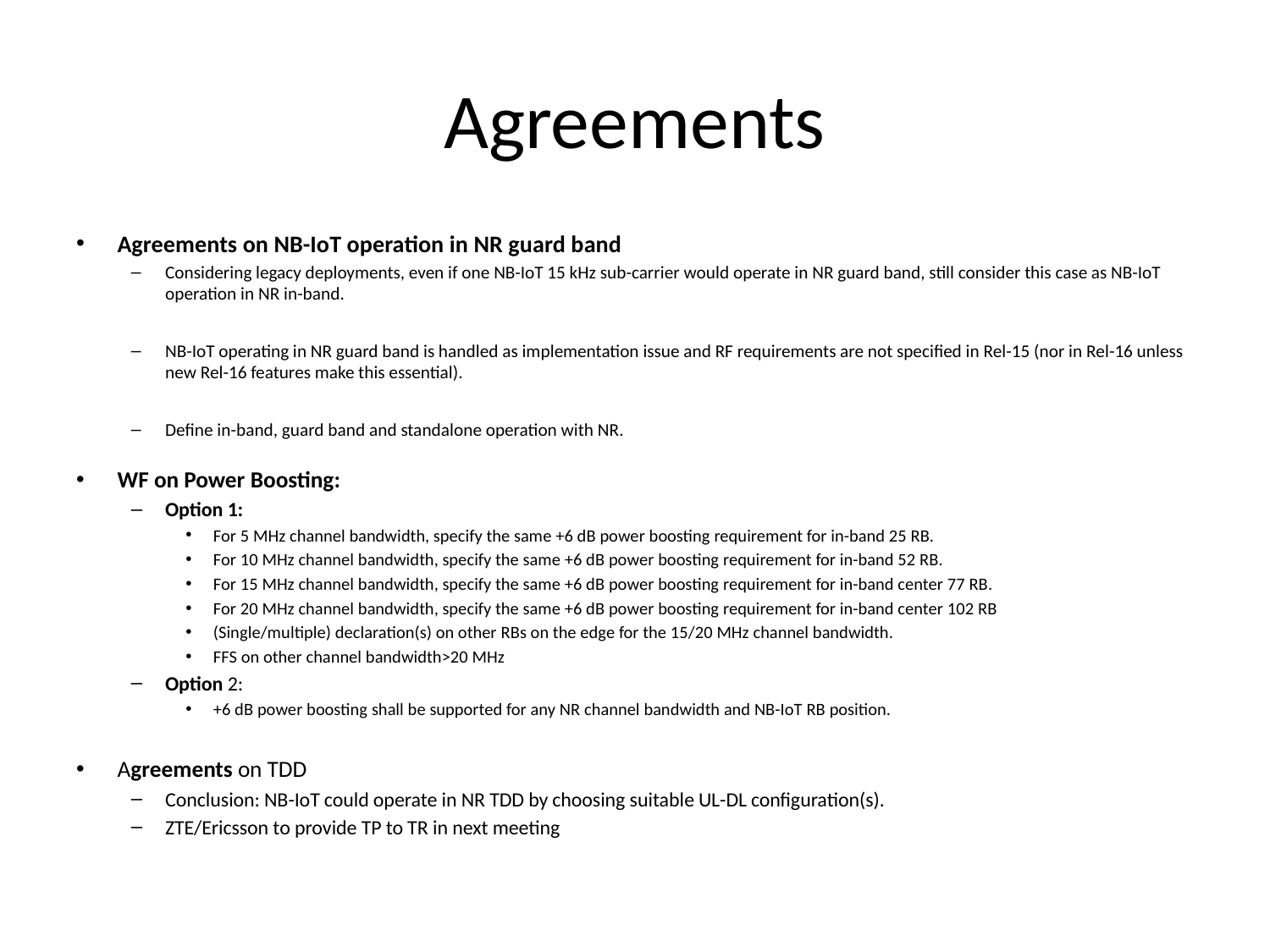

# Agreements
Agreements on NB-IoT operation in NR guard band
Considering legacy deployments, even if one NB-IoT 15 kHz sub-carrier would operate in NR guard band, still consider this case as NB-IoT operation in NR in-band.

NB-IoT operating in NR guard band is handled as implementation issue and RF requirements are not specified in Rel-15 (nor in Rel-16 unless new Rel-16 features make this essential).

Define in-band, guard band and standalone operation with NR.

WF on Power Boosting:
Option 1:
For 5 MHz channel bandwidth, specify the same +6 dB power boosting requirement for in-band 25 RB.
For 10 MHz channel bandwidth, specify the same +6 dB power boosting requirement for in-band 52 RB.
For 15 MHz channel bandwidth, specify the same +6 dB power boosting requirement for in-band center 77 RB.
For 20 MHz channel bandwidth, specify the same +6 dB power boosting requirement for in-band center 102 RB
(Single/multiple) declaration(s) on other RBs on the edge for the 15/20 MHz channel bandwidth.
FFS on other channel bandwidth>20 MHz
Option 2:
+6 dB power boosting shall be supported for any NR channel bandwidth and NB-IoT RB position.

Agreements on TDD
Conclusion: NB-IoT could operate in NR TDD by choosing suitable UL-DL configuration(s).
ZTE/Ericsson to provide TP to TR in next meeting